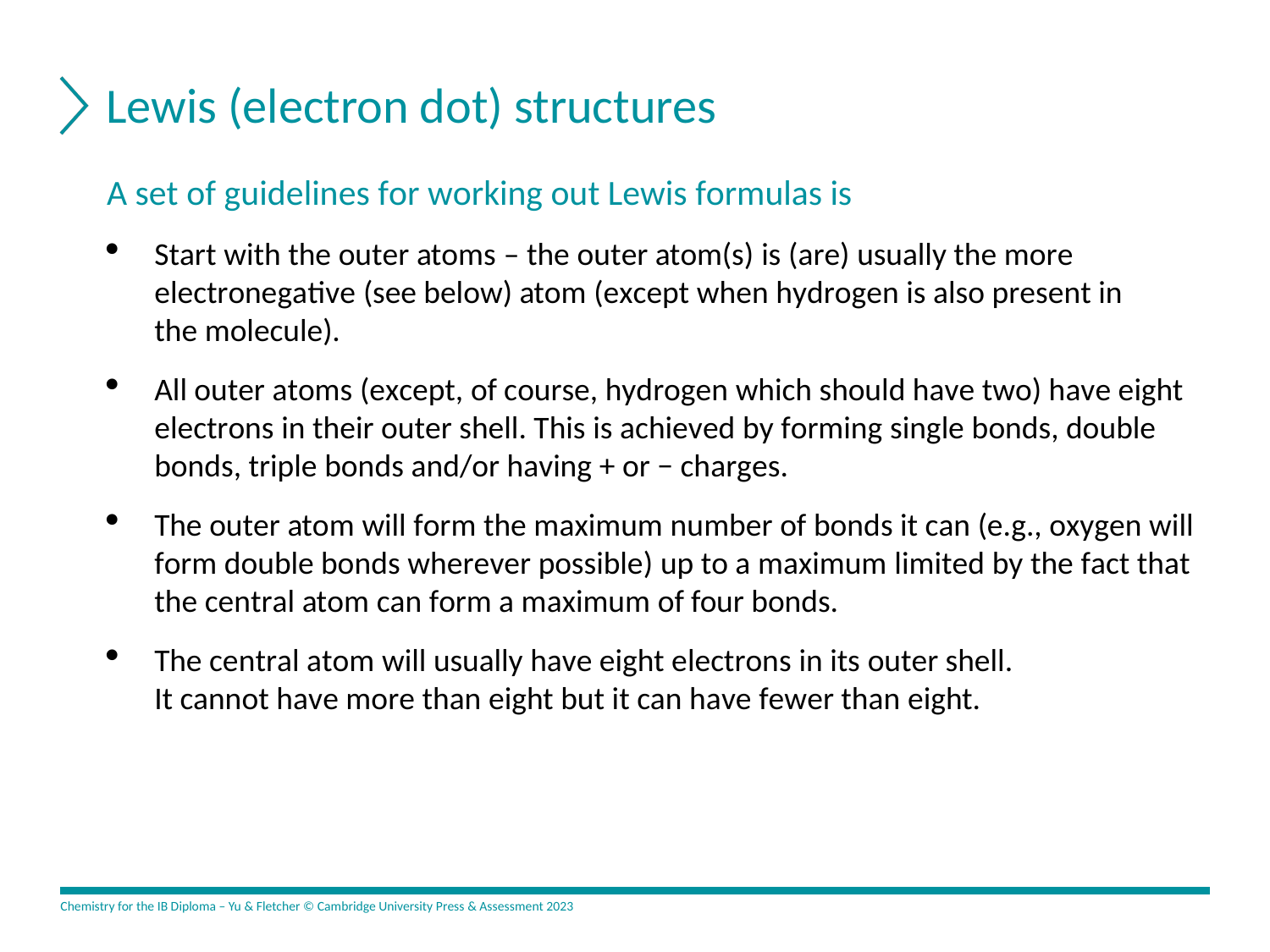

# Lewis (electron dot) structures
A set of guidelines for working out Lewis formulas is
Start with the outer atoms – the outer atom(s) is (are) usually the more electronegative (see below) atom (except when hydrogen is also present in
the molecule).
All outer atoms (except, of course, hydrogen which should have two) have eight electrons in their outer shell. This is achieved by forming single bonds, double bonds, triple bonds and/or having + or − charges.
The outer atom will form the maximum number of bonds it can (e.g., oxygen will form double bonds wherever possible) up to a maximum limited by the fact that the central atom can form a maximum of four bonds.
The central atom will usually have eight electrons in its outer  shell.
It cannot have more than eight but it can have fewer than eight.